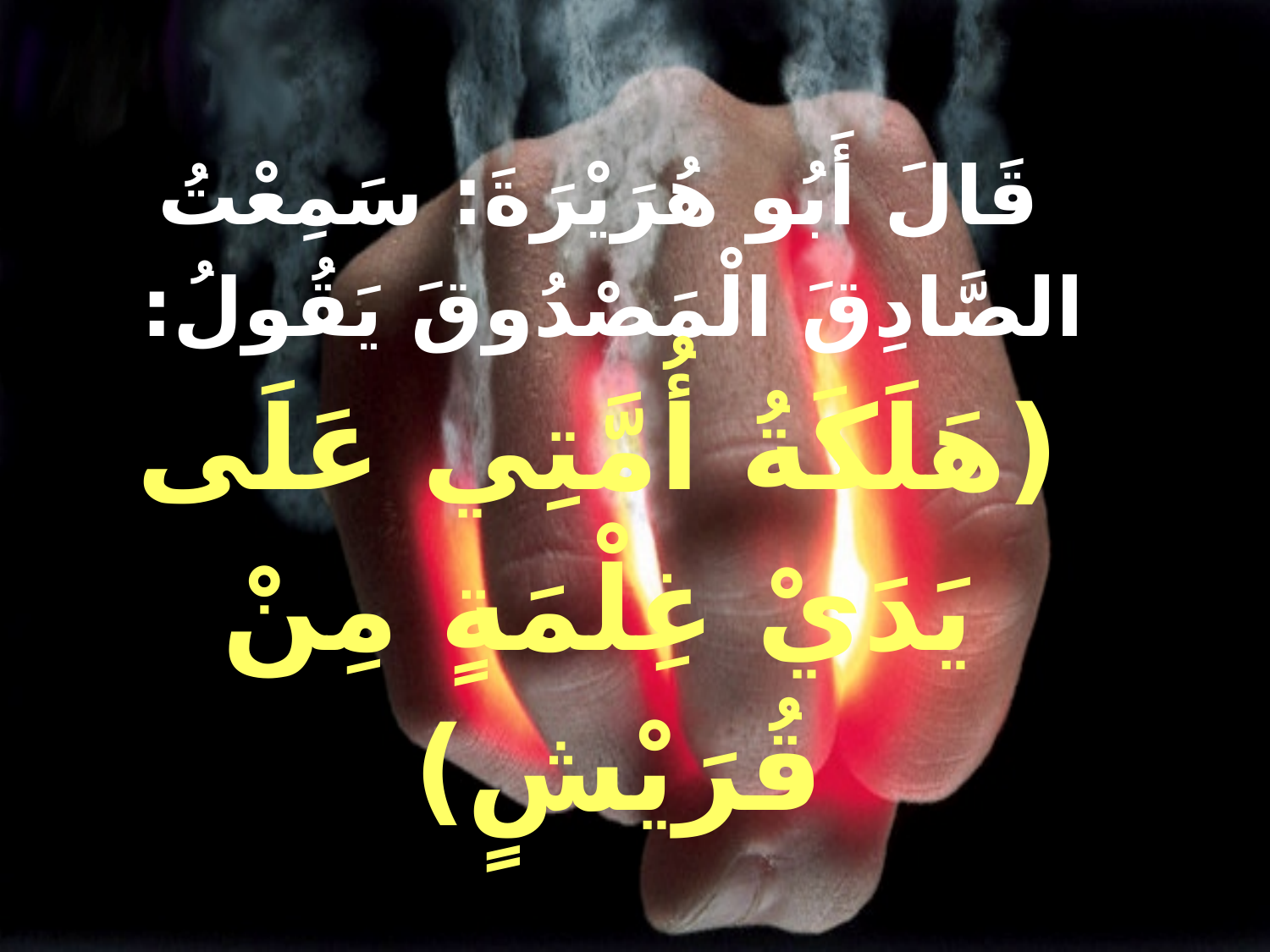

# قَالَ أَبُو هُرَيْرَةَ: سَمِعْتُ الصَّادِقَ الْمَصْدُوقَ يَقُولُ: (هَلَكَةُ أُمَّتِي عَلَى يَدَيْ غِلْمَةٍ مِنْ قُرَيْشٍ)